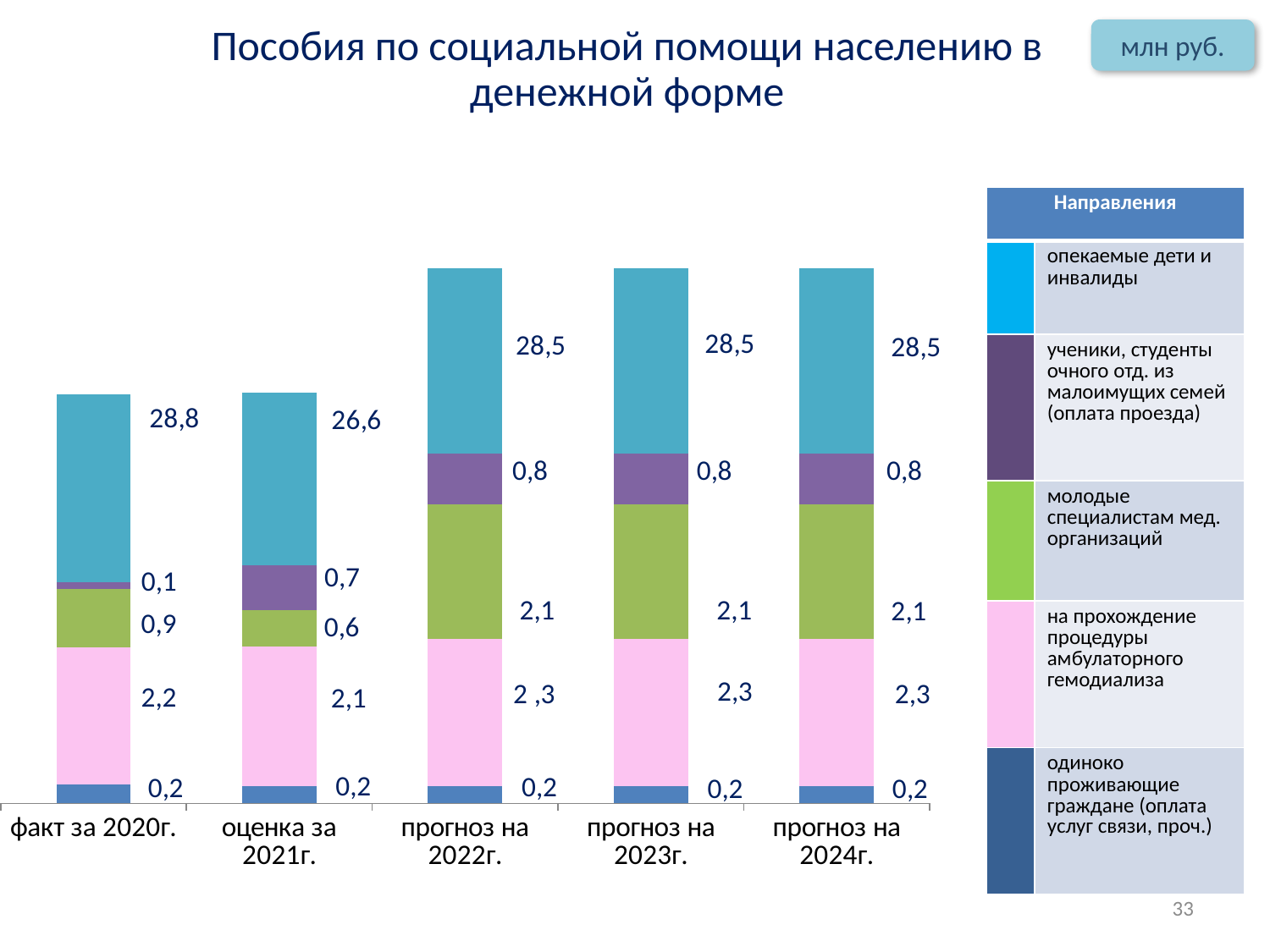

Пособия по социальной помощи населению в денежной форме
млн руб.
| Направления |  |
| --- | --- |
|  | опекаемые дети и инвалиды |
|  | ученики, студенты очного отд. из малоимущих семей (оплата проезда) |
|  | молодые специалистам мед. организаций |
|  | на прохождение процедуры амбулаторного гемодиализа |
|  | одиноко проживающие граждане (оплата услуг связи, проч.) |

### Chart

| Category | одиноко прожив. Граждане (за услуги связи) | на прохождение процедуры амбулаторного гемодиализа |  молодым специалистам мед. организаций | на оплату проезда учен. и студ. очного отд. из малоимущих семей | опекемые дети и инвалиды |
|---|---|---|---|---|---|
| факт за 2020г. | 28800.0 | 211000.0 | 89700.0 | 10500.0 | 288440.0 |
| оценка за 2021г. | 26200.0 | 215500.0 | 55200.0 | 69300.0 | 265780.0 |
| прогноз на 2022г. | 26400.0 | 226800.0 | 206900.0 | 78000.0 | 284880.0 |
| прогноз на 2023г. | 26400.0 | 226800.0 | 206900.0 | 78000.0 | 284880.0 |
| прогноз на 2024г. | 26400.0 | 226800.0 | 206900.0 | 78000.0 | 284880.0 |
33